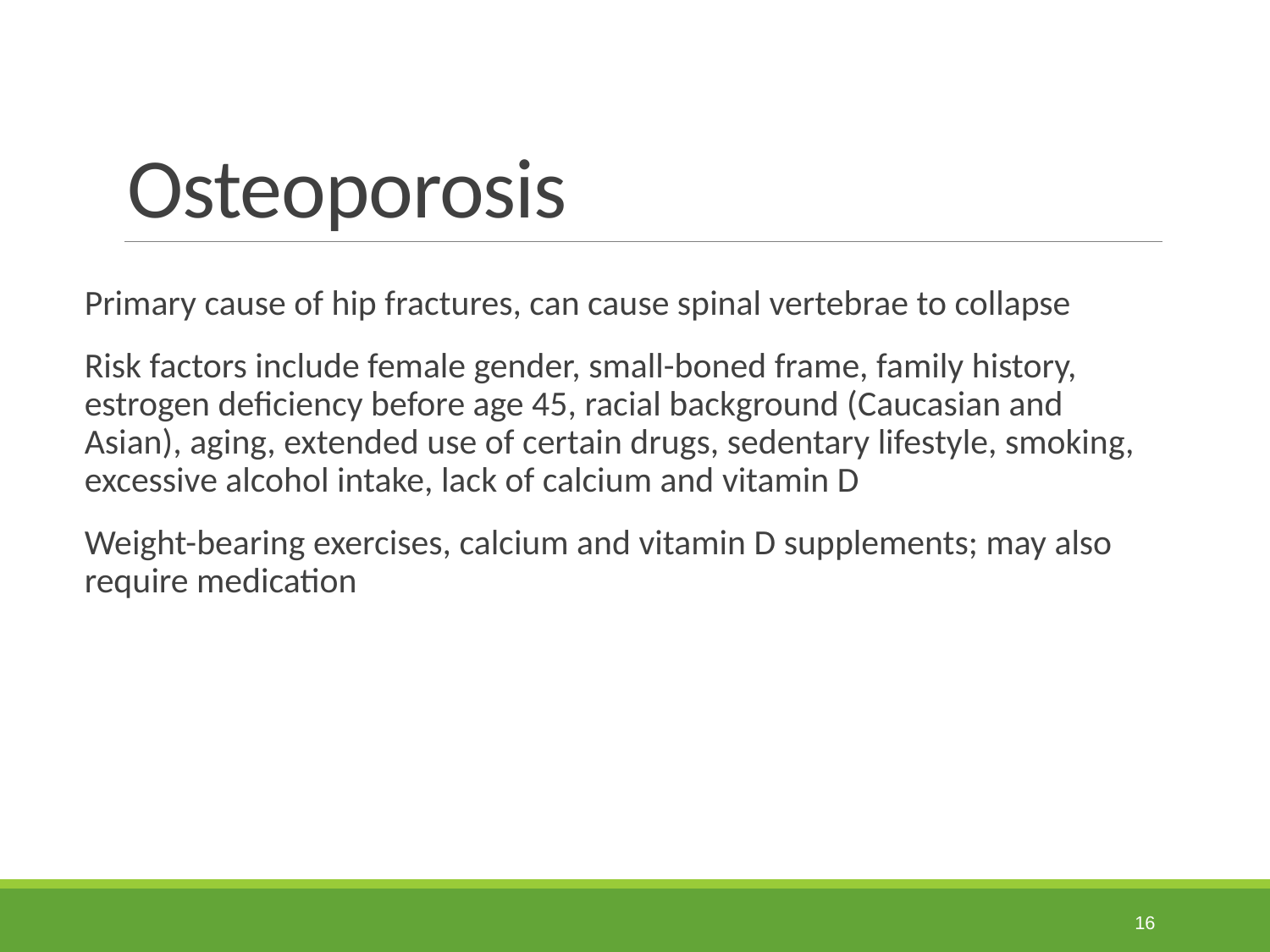

# Osteoporosis
Primary cause of hip fractures, can cause spinal vertebrae to collapse
Risk factors include female gender, small-boned frame, family history, estrogen deficiency before age 45, racial background (Caucasian and Asian), aging, extended use of certain drugs, sedentary lifestyle, smoking, excessive alcohol intake, lack of calcium and vitamin D
Weight-bearing exercises, calcium and vitamin D supplements; may also require medication
 16